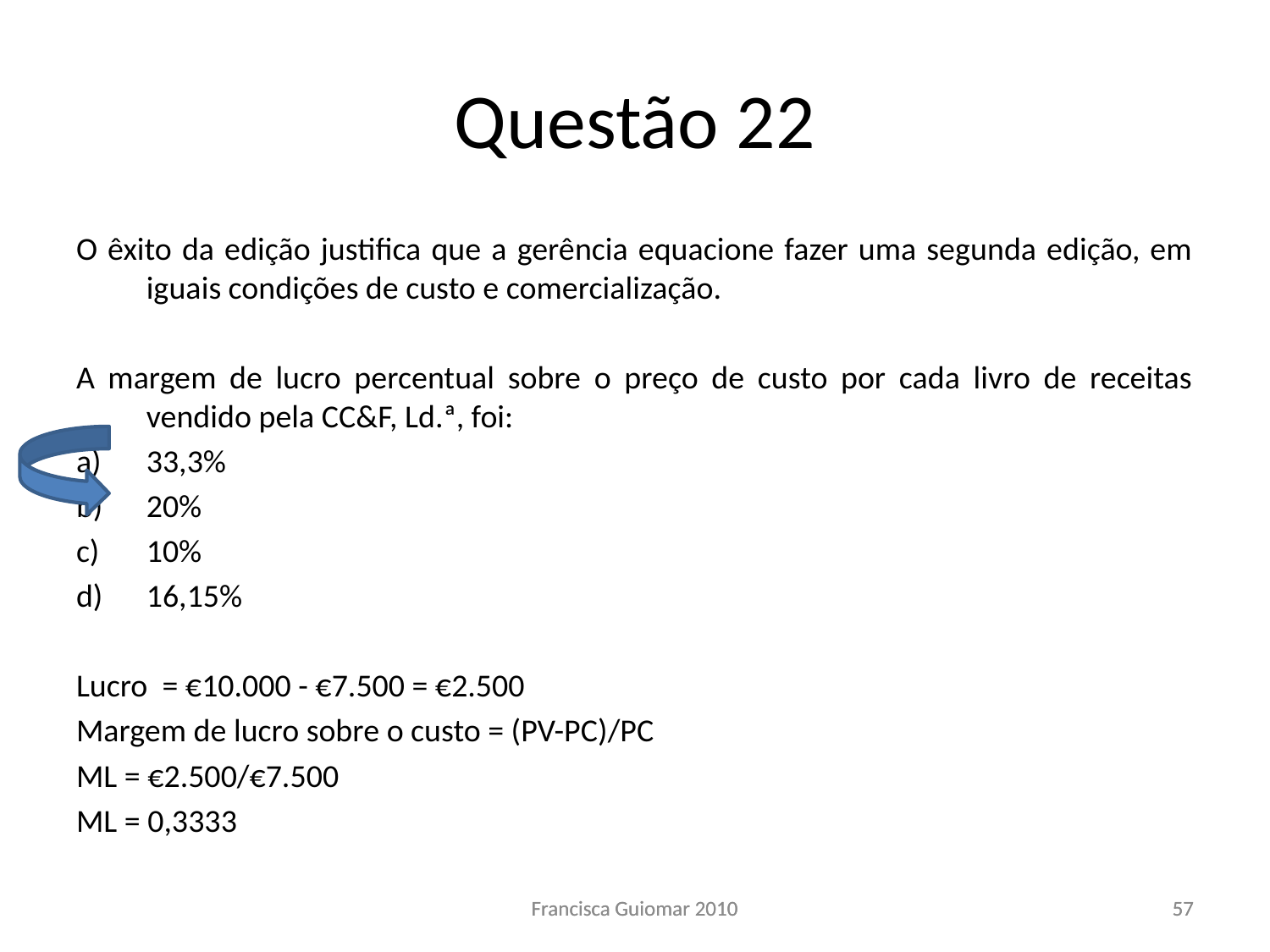

# Questão 22
O êxito da edição justifica que a gerência equacione fazer uma segunda edição, em iguais condições de custo e comercialização.

A margem de lucro percentual sobre o preço de custo por cada livro de receitas vendido pela CC&F, Ld.ª, foi:
33,3%
20%
10%
16,15%

Lucro  = €10.000 - €7.500 = €2.500
Margem de lucro sobre o custo = (PV-PC)/PC
ML = €2.500/€7.500
ML = 0,3333

Francisca Guiomar 2010
Francisca Guiomar 2010
57
57